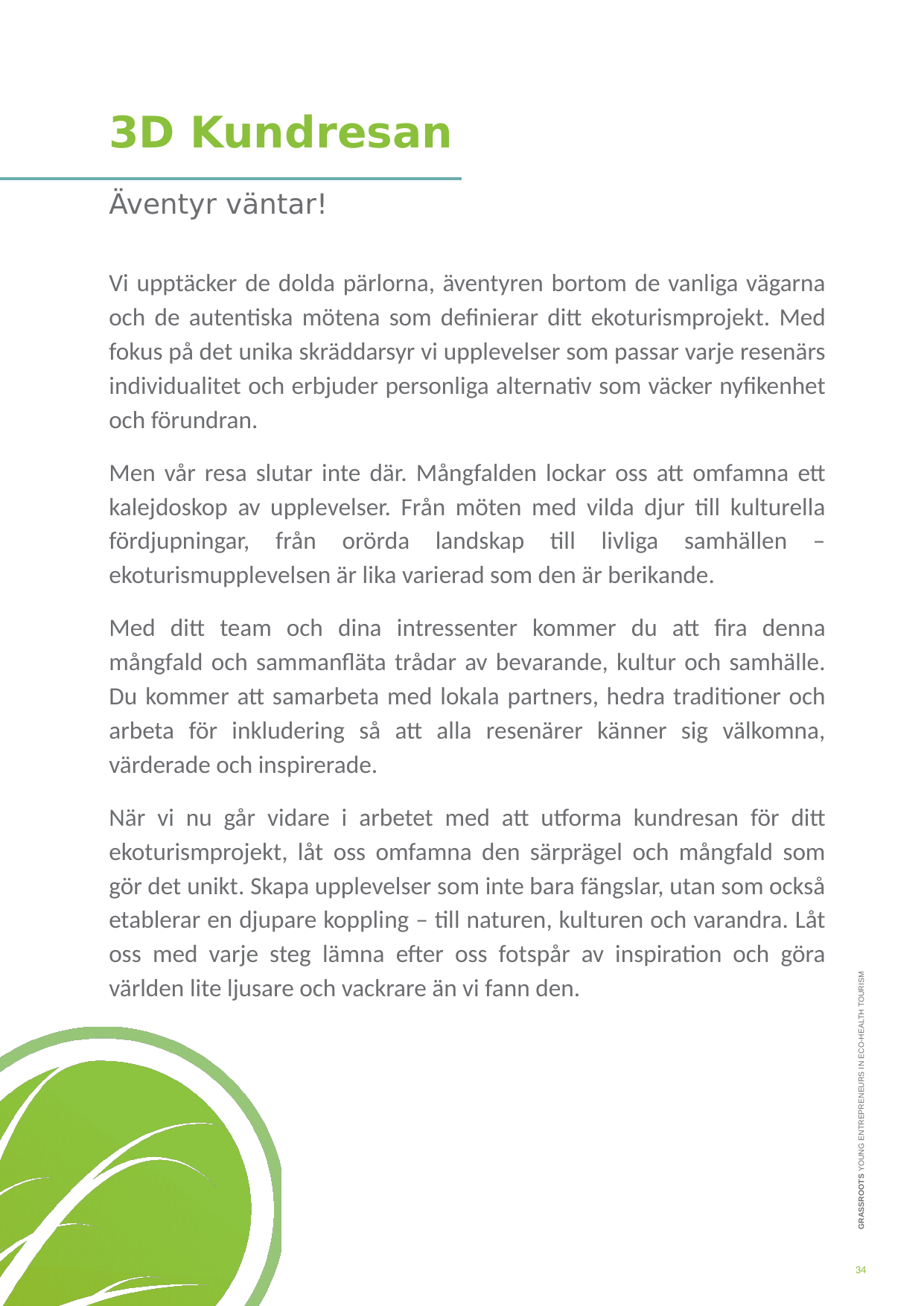

3D Kundresan
Äventyr väntar!
Vi upptäcker de dolda pärlorna, äventyren bortom de vanliga vägarna och de autentiska mötena som definierar ditt ekoturismprojekt. Med fokus på det unika skräddarsyr vi upplevelser som passar varje resenärs individualitet och erbjuder personliga alternativ som väcker nyfikenhet och förundran.
Men vår resa slutar inte där. Mångfalden lockar oss att omfamna ett kalejdoskop av upplevelser. Från möten med vilda djur till kulturella fördjupningar, från orörda landskap till livliga samhällen – ekoturismupplevelsen är lika varierad som den är berikande.
Med ditt team och dina intressenter kommer du att fira denna mångfald och sammanfläta trådar av bevarande, kultur och samhälle. Du kommer att samarbeta med lokala partners, hedra traditioner och arbeta för inkludering så att alla resenärer känner sig välkomna, värderade och inspirerade.
När vi nu går vidare i arbetet med att utforma kundresan för ditt ekoturismprojekt, låt oss omfamna den särprägel och mångfald som gör det unikt. Skapa upplevelser som inte bara fängslar, utan som också etablerar en djupare koppling – till naturen, kulturen och varandra. Låt oss med varje steg lämna efter oss fotspår av inspiration och göra världen lite ljusare och vackrare än vi fann den.

34